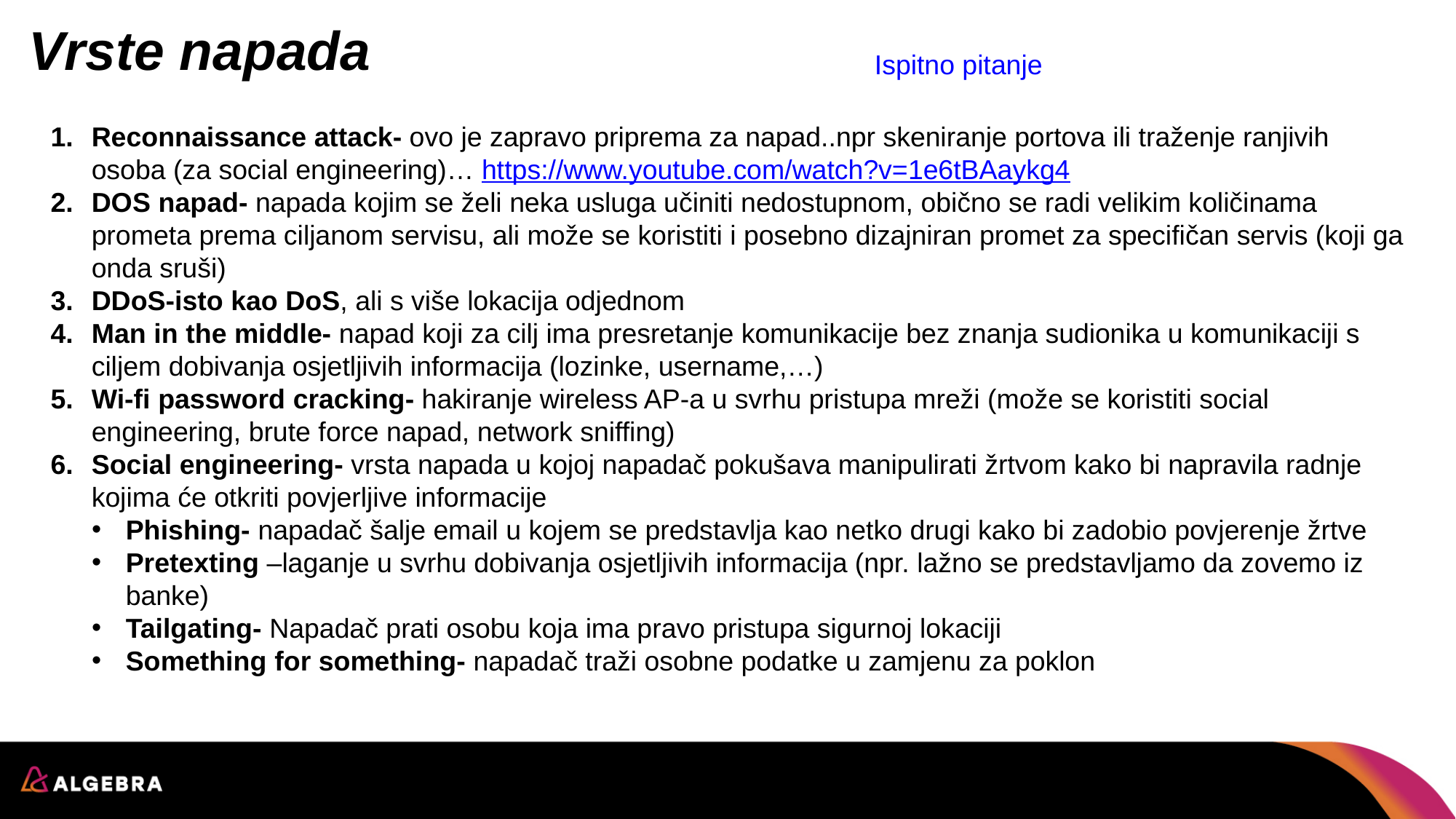

# Vrste napada
Ispitno pitanje
Reconnaissance attack- ovo je zapravo priprema za napad..npr skeniranje portova ili traženje ranjivih osoba (za social engineering)… https://www.youtube.com/watch?v=1e6tBAaykg4
DOS napad- napada kojim se želi neka usluga učiniti nedostupnom, obično se radi velikim količinama prometa prema ciljanom servisu, ali može se koristiti i posebno dizajniran promet za specifičan servis (koji ga onda sruši)
DDoS-isto kao DoS, ali s više lokacija odjednom
Man in the middle- napad koji za cilj ima presretanje komunikacije bez znanja sudionika u komunikaciji s ciljem dobivanja osjetljivih informacija (lozinke, username,…)
Wi-fi password cracking- hakiranje wireless AP-a u svrhu pristupa mreži (može se koristiti social engineering, brute force napad, network sniffing)
Social engineering- vrsta napada u kojoj napadač pokušava manipulirati žrtvom kako bi napravila radnje kojima će otkriti povjerljive informacije
Phishing- napadač šalje email u kojem se predstavlja kao netko drugi kako bi zadobio povjerenje žrtve
Pretexting –laganje u svrhu dobivanja osjetljivih informacija (npr. lažno se predstavljamo da zovemo iz banke)
Tailgating- Napadač prati osobu koja ima pravo pristupa sigurnoj lokaciji
Something for something- napadač traži osobne podatke u zamjenu za poklon